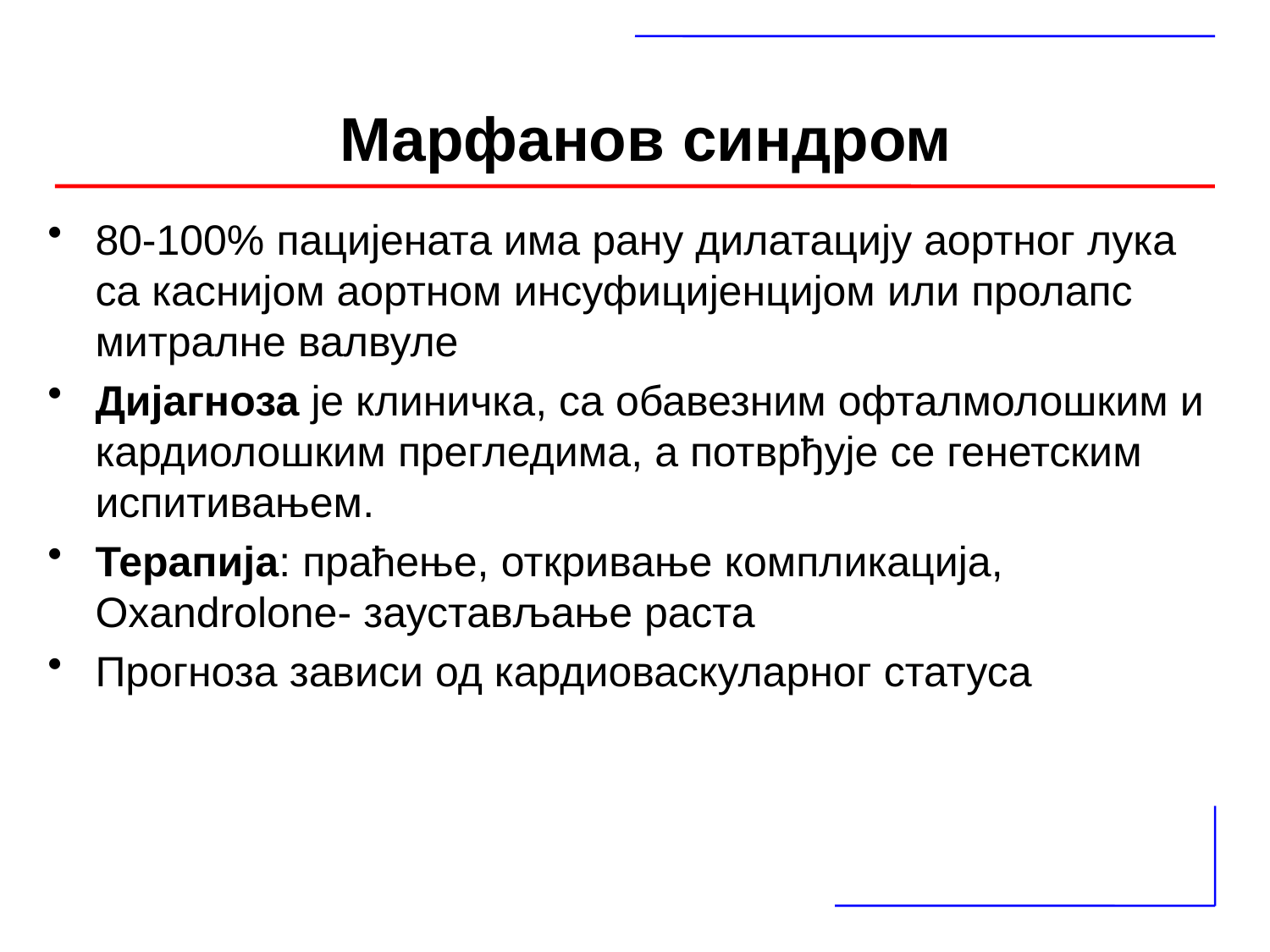

# Марфанов синдром
80-100% пацијената има рану дилатацију аортног лука са каснијом аортном инсуфицијенцијом или пролапс митралне валвуле
Дијагноза је клиничка, са обавезним офталмолошким и кардиолошким прегледима, а потврђује се генетским испитивањем.
Терапија: праћење, откривање компликација, Oxandrolone- заустављање раста
Прогноза зависи од кардиоваскуларног статуса